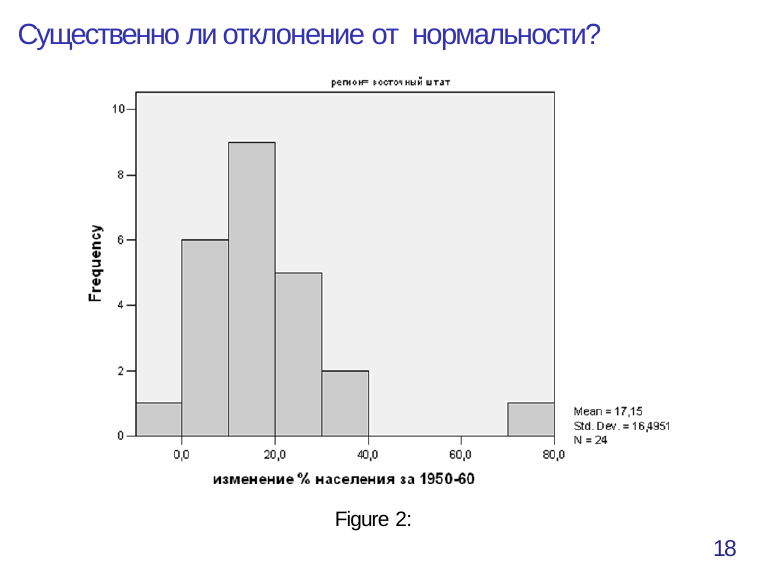

Существенно ли отклонение от нормальности?

Figure 2:
18